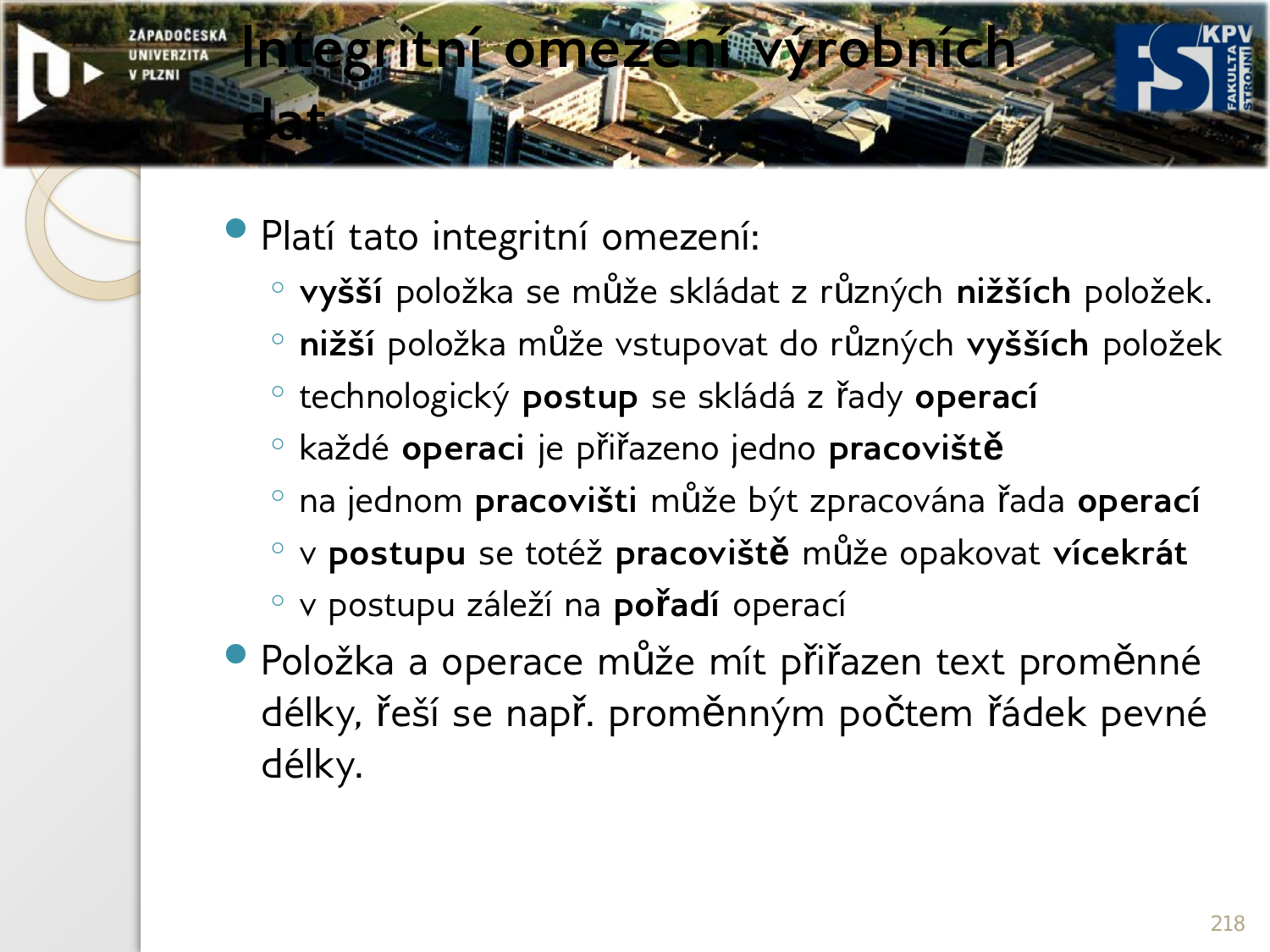

# Integritní omezení výrobních dat
Platí tato integritní omezení:
vyšší položka se může skládat z různých nižších položek.
nižší položka může vstupovat do různých vyšších položek
technologický postup se skládá z řady operací
každé operaci je přiřazeno jedno pracoviště
na jednom pracovišti může být zpracována řada operací
v postupu se totéž pracoviště může opakovat vícekrát
v postupu záleží na pořadí operací
Položka a operace může mít přiřazen text proměnné délky, řeší se např. proměnným počtem řádek pevné délky.
218